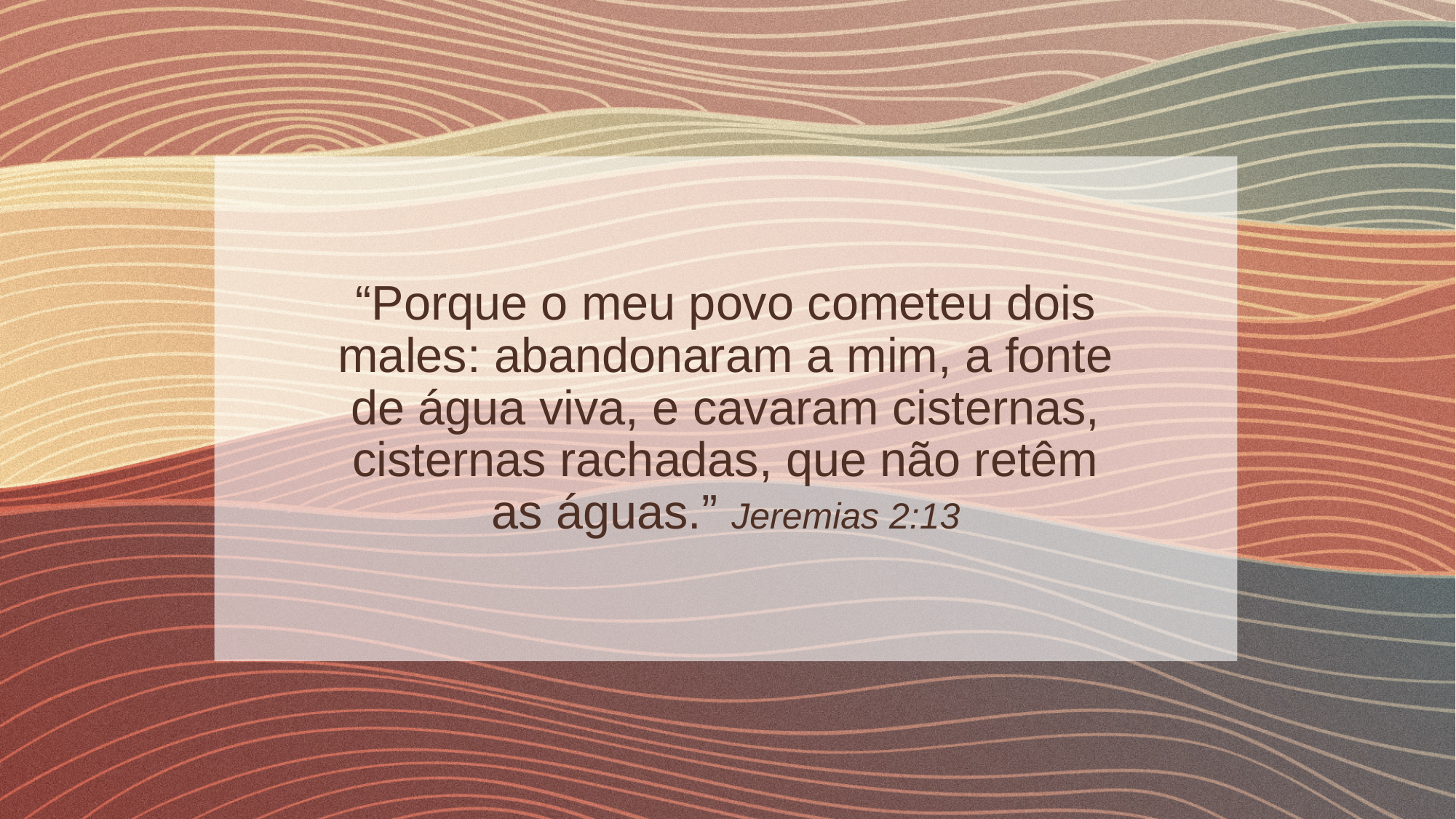

“Porque o meu povo cometeu dois males: abandonaram a mim, a fonte de água viva, e cavaram cisternas, cisternas rachadas, que não retêm as águas.” Jeremias 2:13